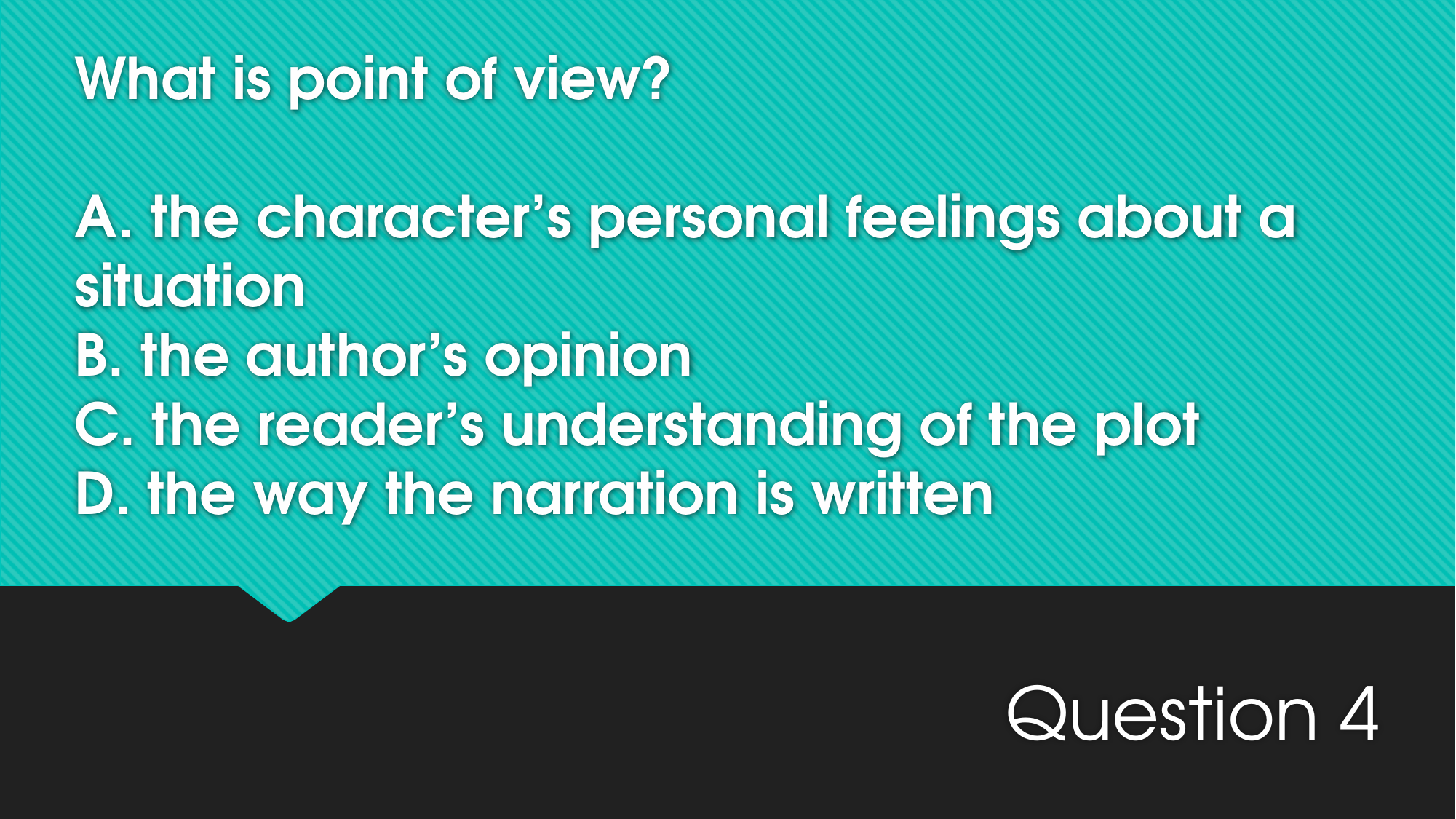

# What is point of view? A. the character’s personal feelings about a situation B. the author’s opinion C. the reader’s understanding of the plot D. the way the narration is written
Question 4